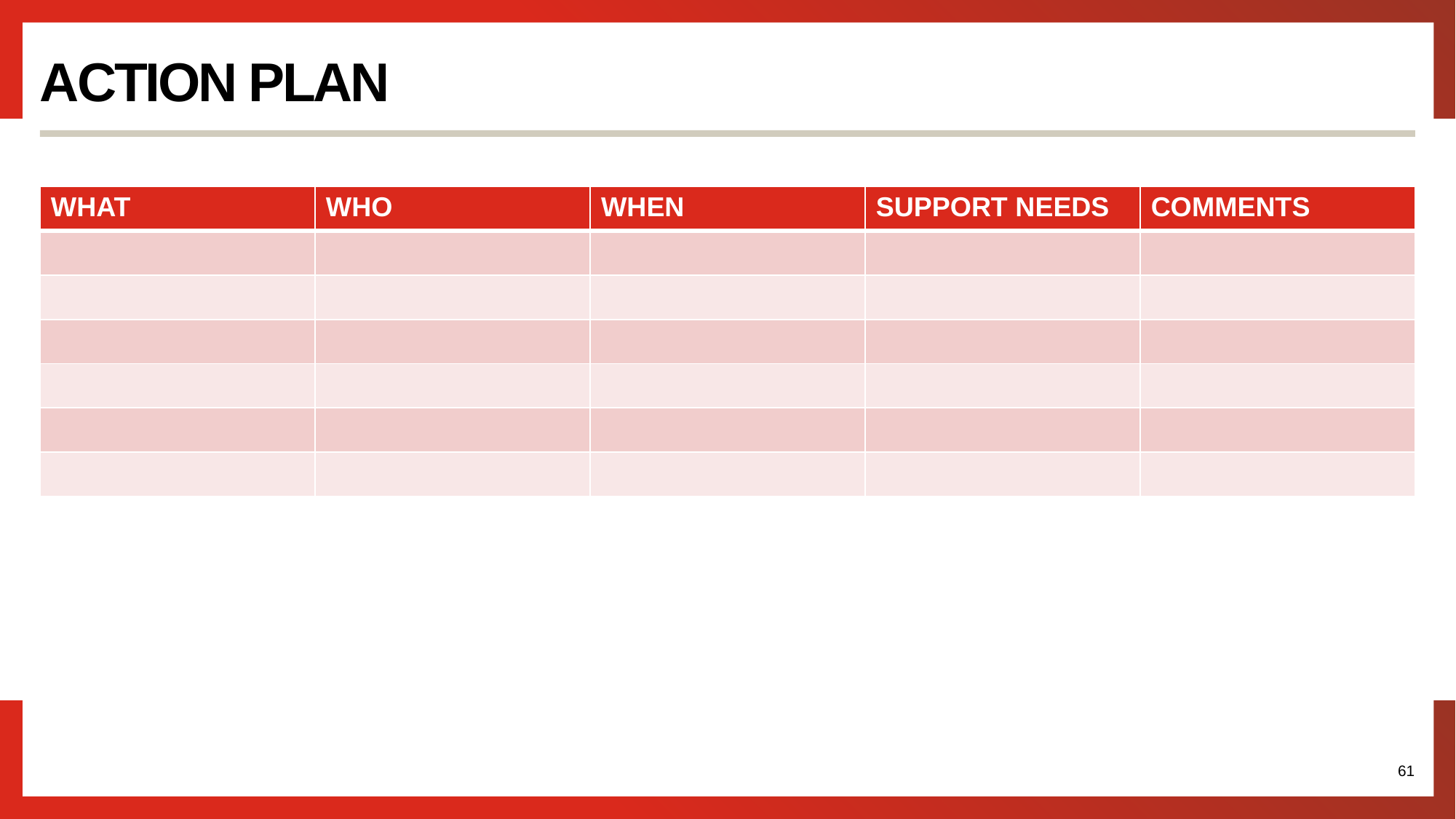

# Action plan
| WHAT | WHO | WHEN | SUPPORT NEEDS | COMMENTS |
| --- | --- | --- | --- | --- |
|  |  |  |  |  |
|  |  |  |  |  |
|  |  |  |  |  |
|  |  |  |  |  |
|  |  |  |  |  |
|  |  |  |  |  |
61